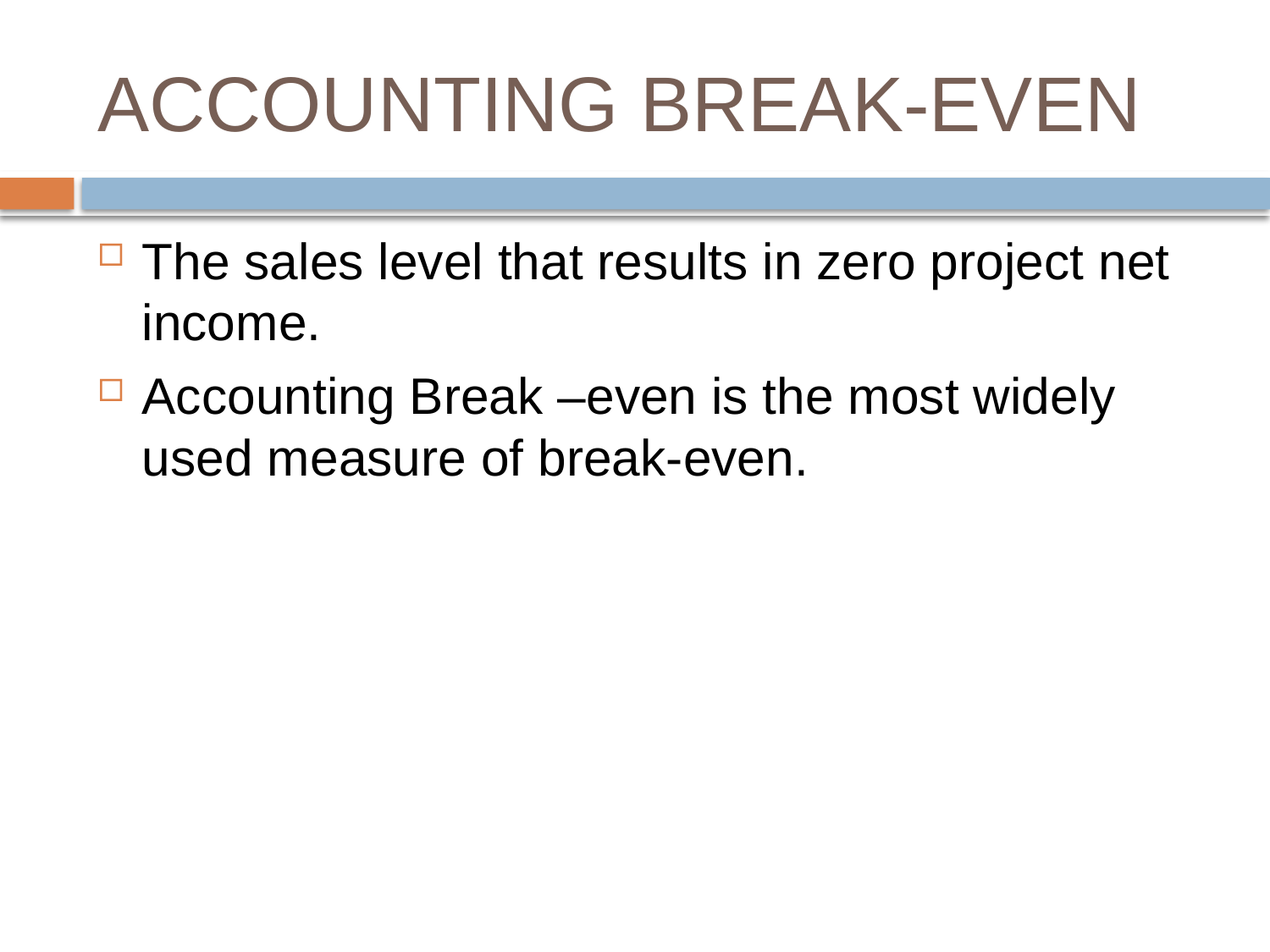

# ACCOUNTING BREAK-EVEN
The sales level that results in zero project net income.
Accounting Break –even is the most widely used measure of break-even.